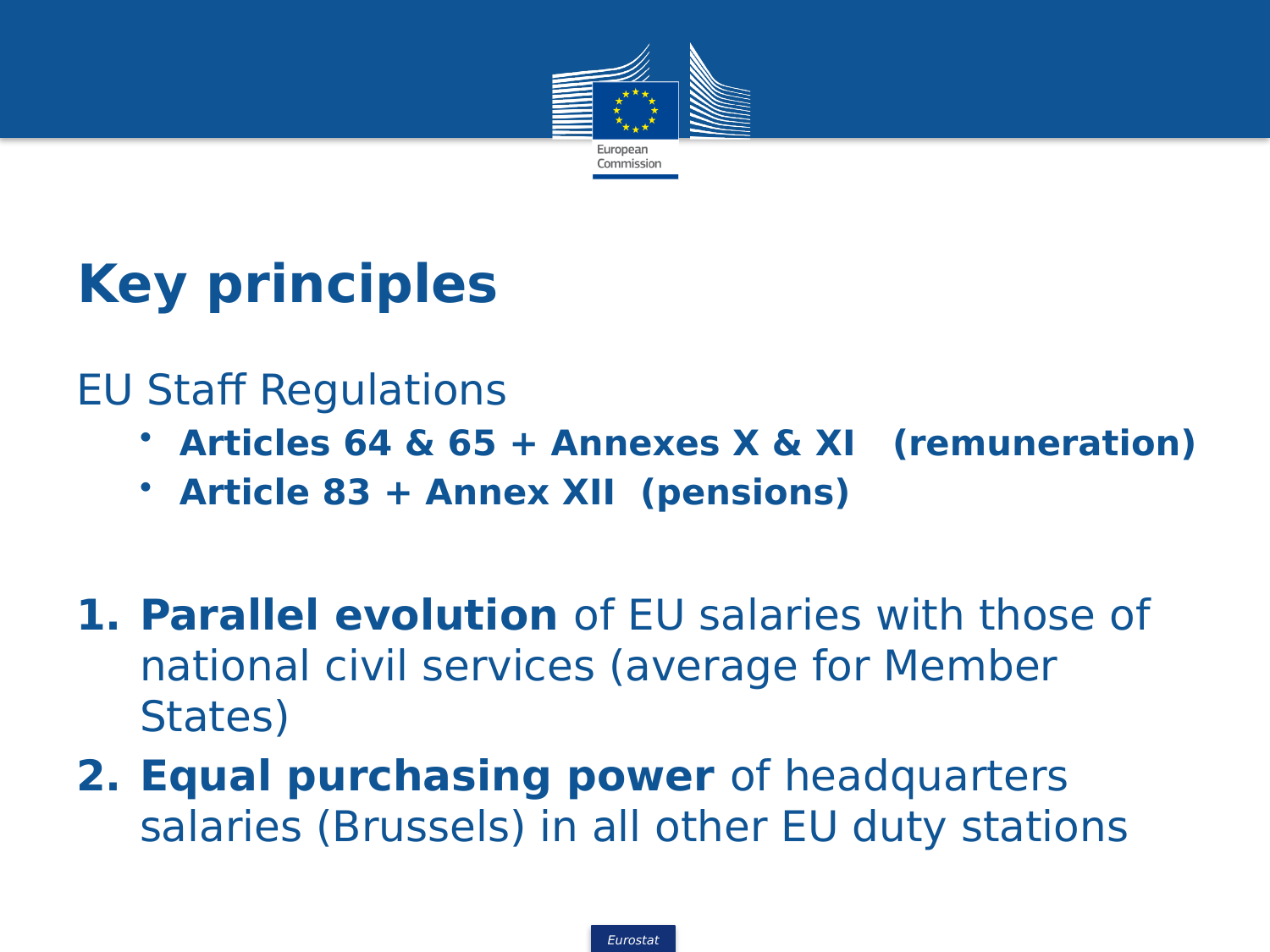

# Key principles
EU Staff Regulations
Articles 64 & 65 + Annexes X & XI   (remuneration)
Article 83 + Annex XII  (pensions)

Parallel evolution of EU salaries with those of national civil services (average for Member States)
Equal purchasing power of headquarters salaries (Brussels) in all other EU duty stations